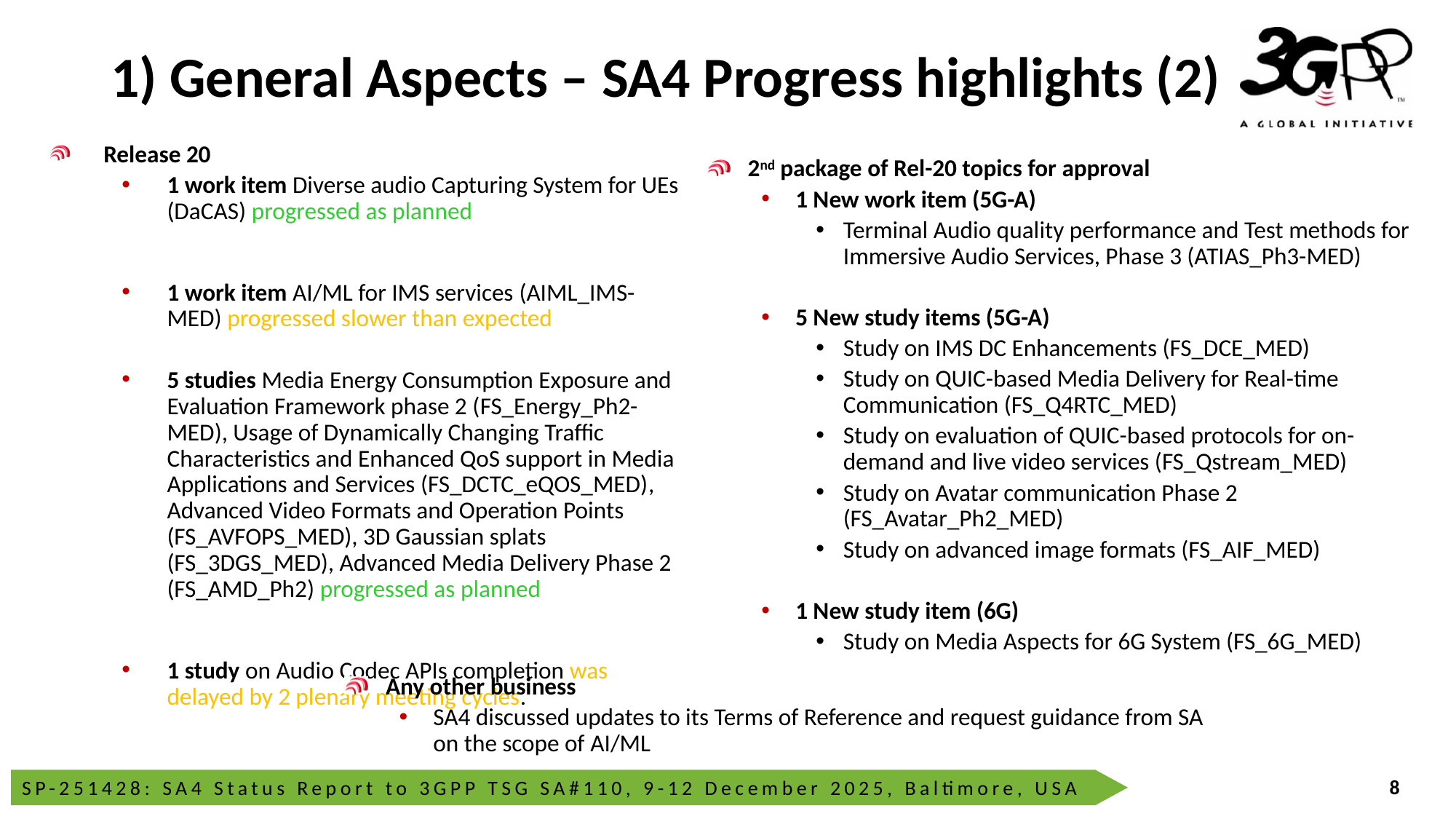

# 1) General Aspects – SA4 Progress highlights (2)
Release 20
1 work item Diverse audio Capturing System for UEs (DaCAS) progressed as planned

1 work item AI/ML for IMS services (AIML_IMS-MED) progressed slower than expected

5 studies Media Energy Consumption Exposure and Evaluation Framework phase 2 (FS_Energy_Ph2-MED), Usage of Dynamically Changing Traffic Characteristics and Enhanced QoS support in Media Applications and Services (FS_DCTC_eQOS_MED), Advanced Video Formats and Operation Points (FS_AVFOPS_MED), 3D Gaussian splats (FS_3DGS_MED), Advanced Media Delivery Phase 2 (FS_AMD_Ph2) progressed as planned

1 study on Audio Codec APIs completion was delayed by 2 plenary meeting cycles.
2nd package of Rel-20 topics for approval
1 New work item (5G-A)
Terminal Audio quality performance and Test methods for Immersive Audio Services, Phase 3 (ATIAS_Ph3-MED)

5 New study items (5G-A)
Study on IMS DC Enhancements (FS_DCE_MED)
Study on QUIC-based Media Delivery for Real-time Communication (FS_Q4RTC_MED)
Study on evaluation of QUIC-based protocols for on-demand and live video services (FS_Qstream_MED)
Study on Avatar communication Phase 2 (FS_Avatar_Ph2_MED)
Study on advanced image formats (FS_AIF_MED)

1 New study item (6G)
Study on Media Aspects for 6G System (FS_6G_MED)

Any other business
SA4 discussed updates to its Terms of Reference and request guidance from SA on the scope of AI/ML